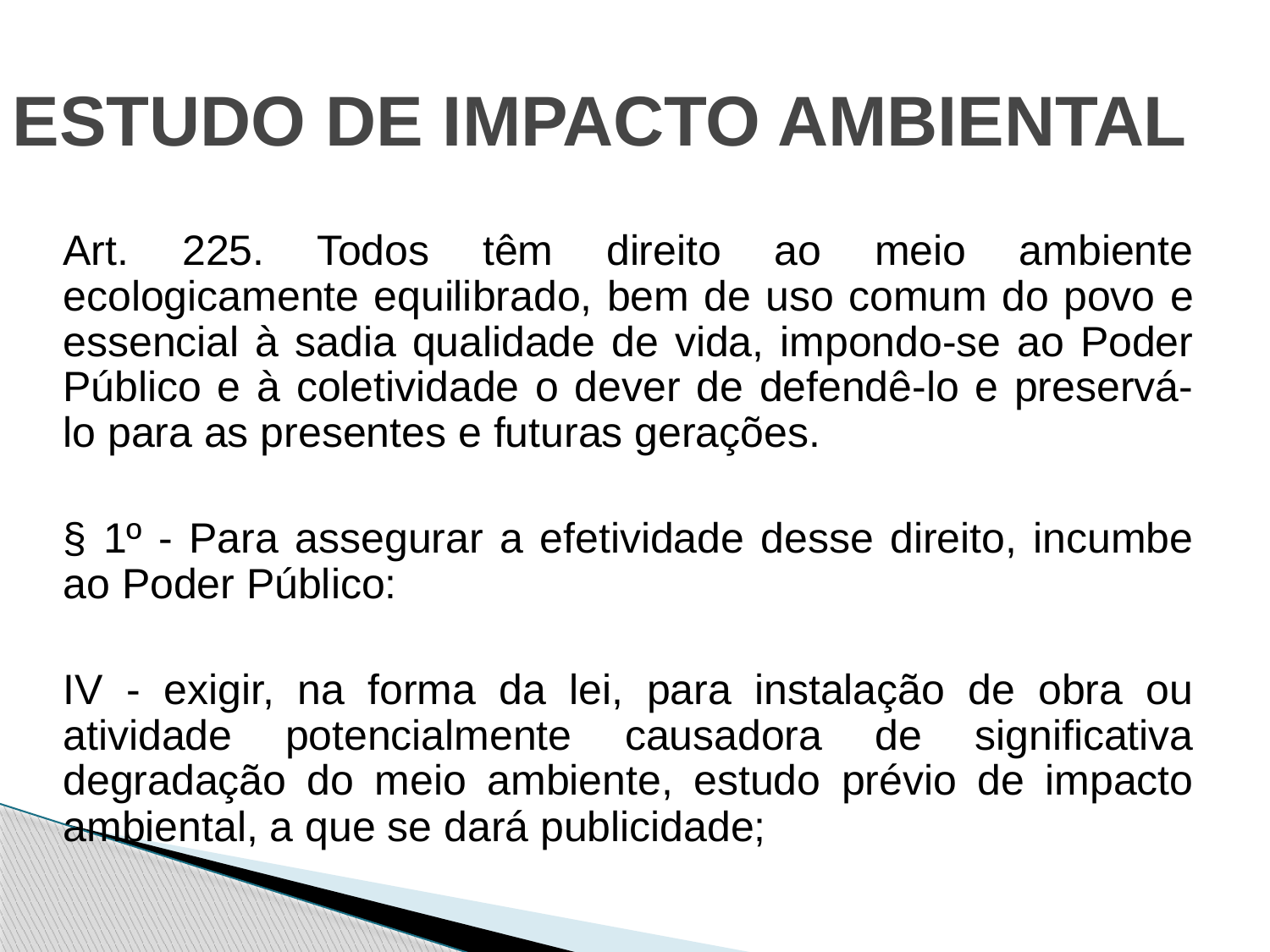

# ESTUDO DE IMPACTO AMBIENTAL
	Art. 225. Todos têm direito ao meio ambiente ecologicamente equilibrado, bem de uso comum do povo e essencial à sadia qualidade de vida, impondo-se ao Poder Público e à coletividade o dever de defendê-lo e preservá- lo para as presentes e futuras gerações.

	§ 1º - Para assegurar a efetividade desse direito, incumbe ao Poder Público:

	IV - exigir, na forma da lei, para instalação de obra ou atividade potencialmente causadora de significativa degradação do meio ambiente, estudo prévio de impacto ambiental, a que se dará publicidade;